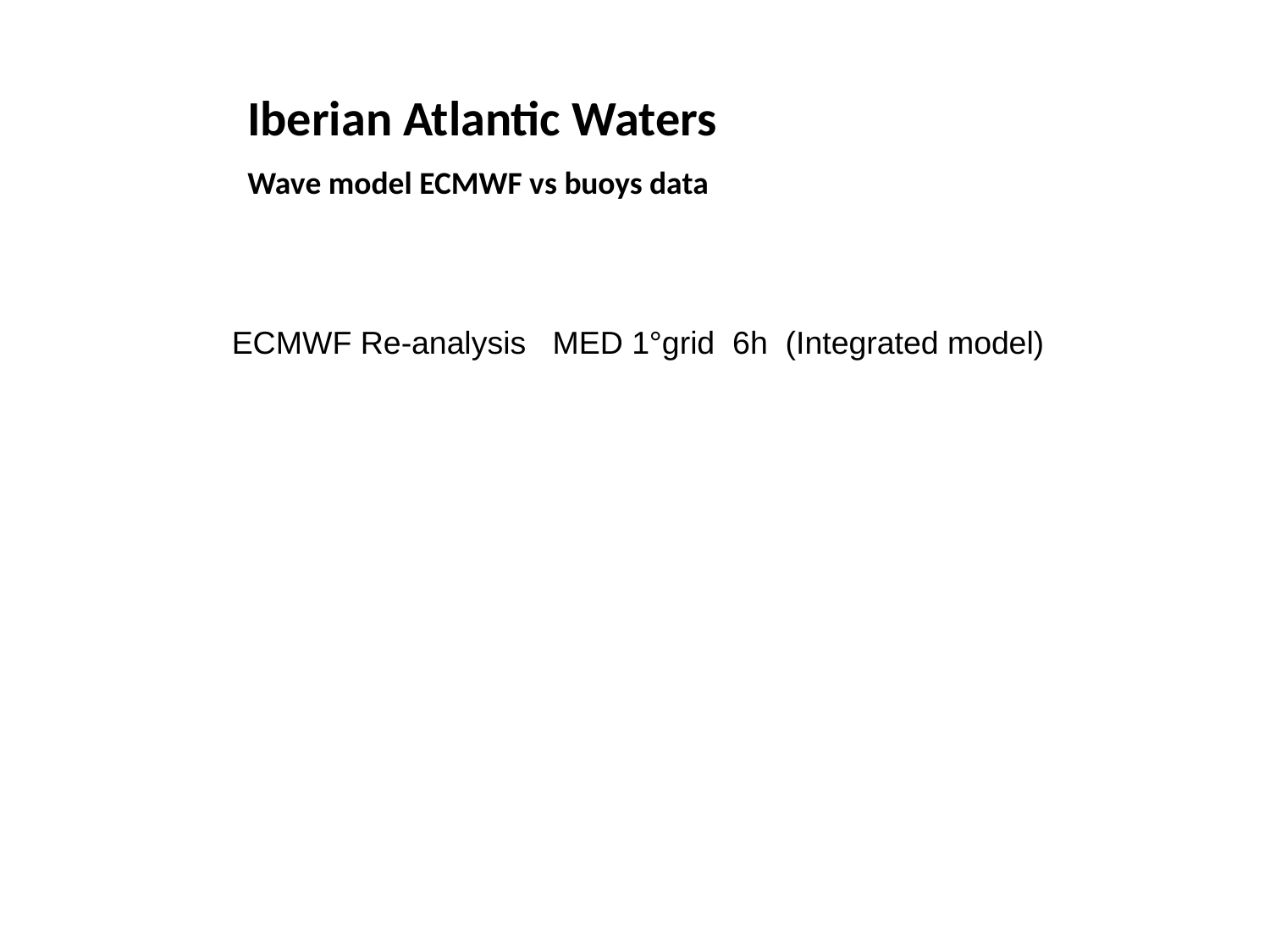

Iberian Atlantic Waters
Wave model ECMWF vs buoys data

ECMWF Re-analysis   MED 1°grid  6h  (Integrated model)